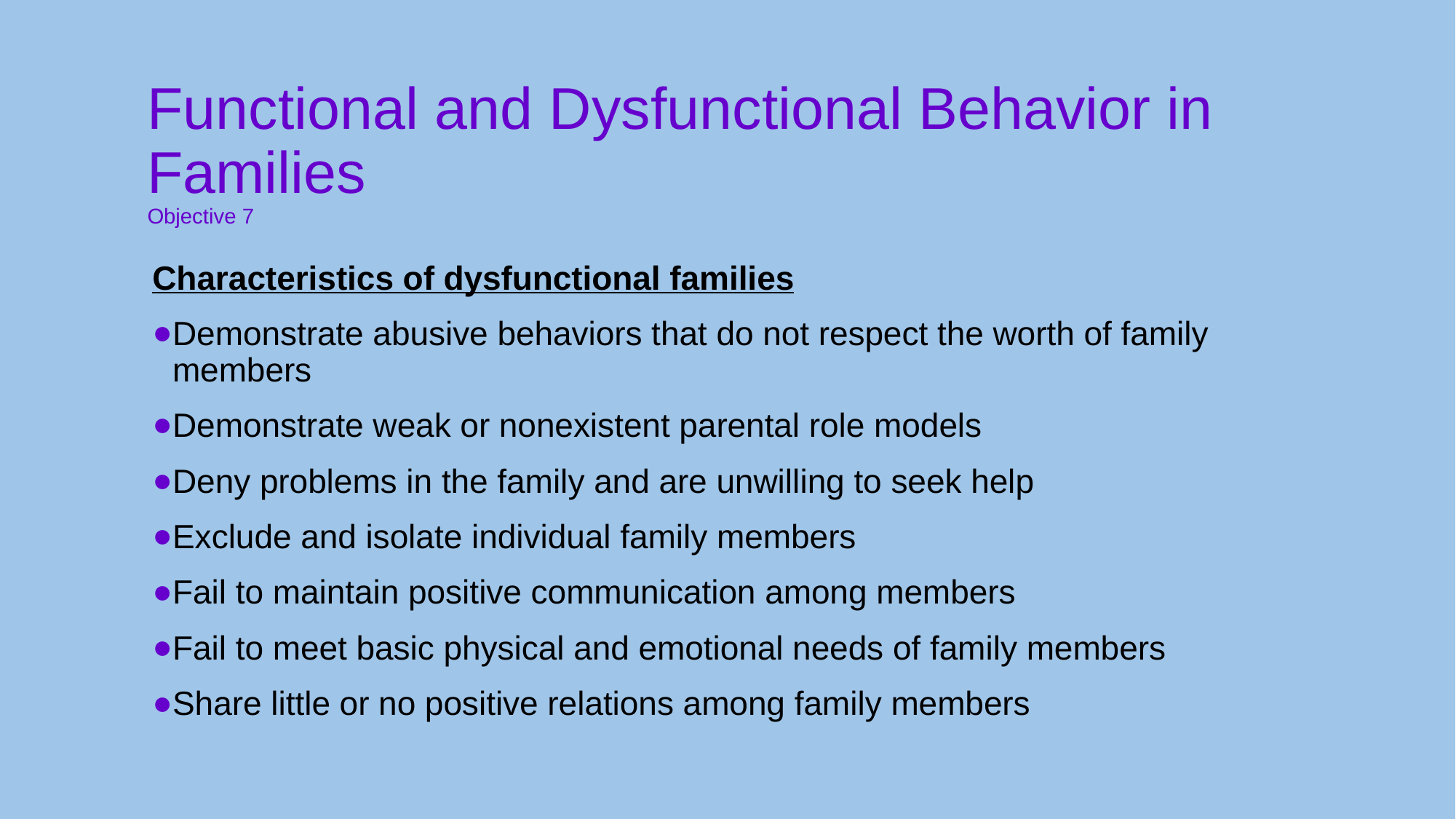

# Functional and Dysfunctional Behavior in Families Objective 7
Characteristics of dysfunctional families
Demonstrate abusive behaviors that do not respect the worth of family members
Demonstrate weak or nonexistent parental role models
Deny problems in the family and are unwilling to seek help
Exclude and isolate individual family members
Fail to maintain positive communication among members
Fail to meet basic physical and emotional needs of family members
Share little or no positive relations among family members